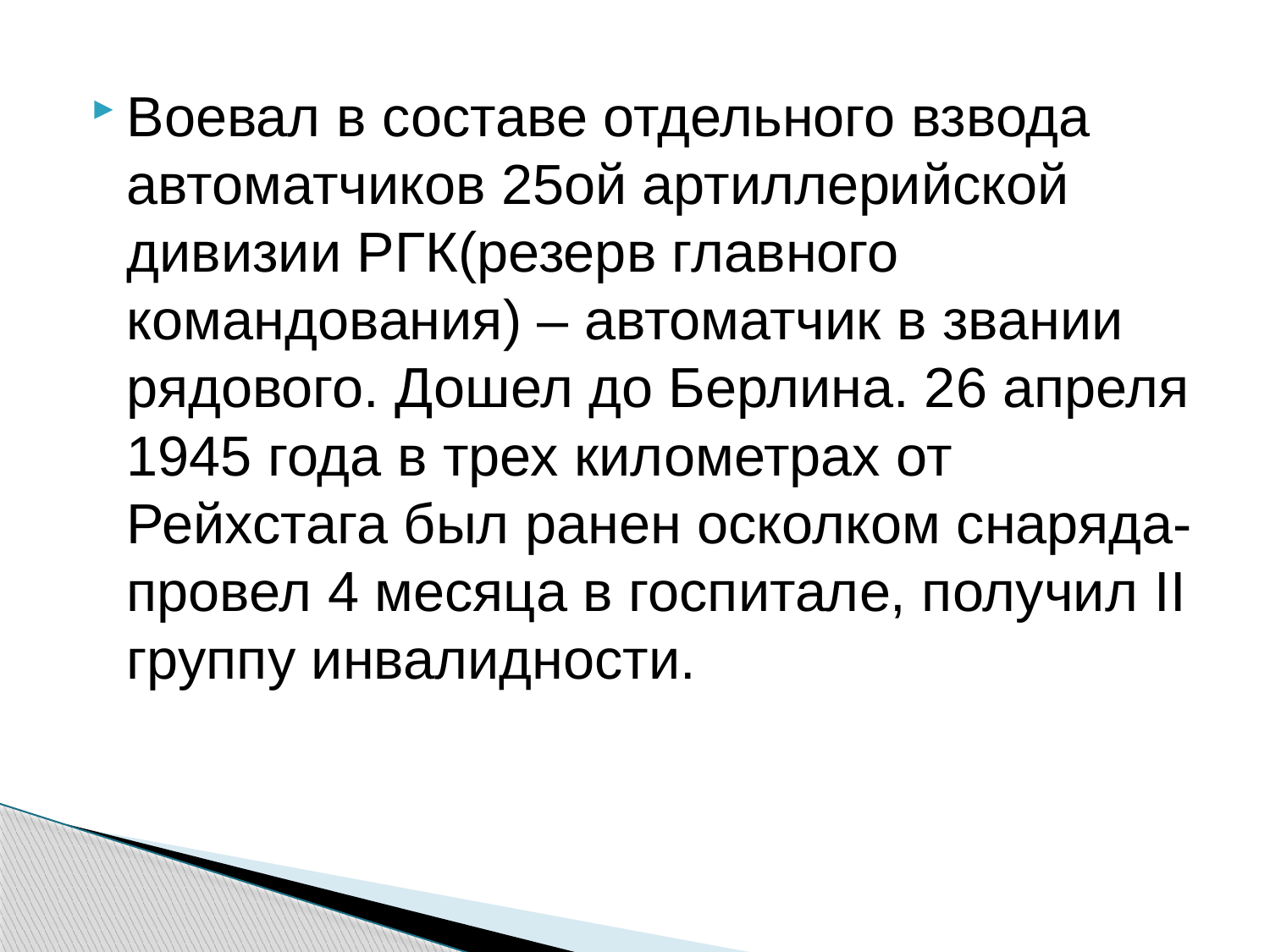

Воевал в составе отдельного взвода автоматчиков 25ой артиллерийской дивизии РГК(резерв главного командования) – автоматчик в звании рядового. Дошел до Берлина. 26 апреля 1945 года в трех километрах от Рейхстага был ранен осколком снаряда- провел 4 месяца в госпитале, получил II группу инвалидности.